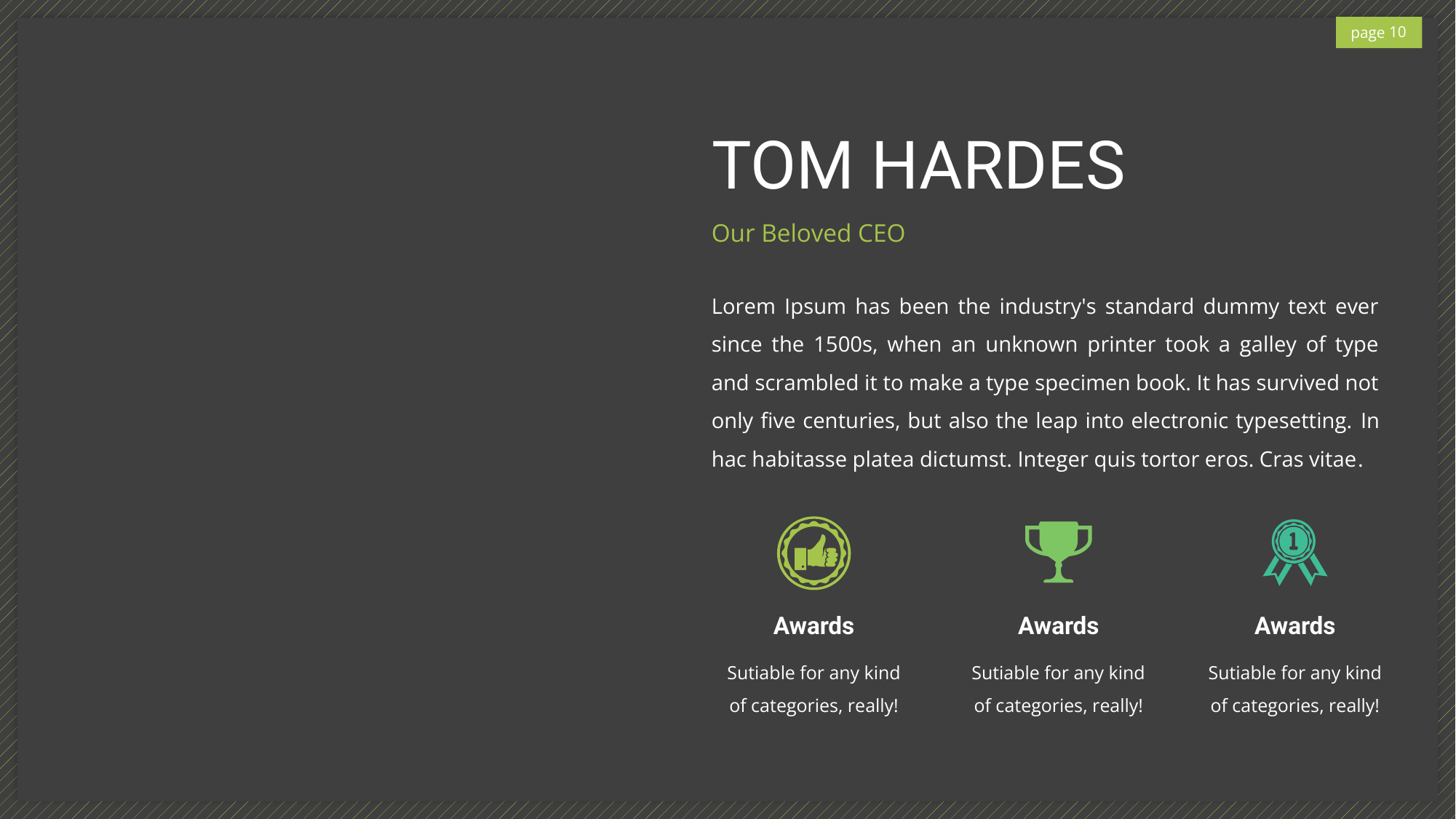

10
TOM HARDES
Our Beloved CEO
Lorem Ipsum has been the industry's standard dummy text ever since the 1500s, when an unknown printer took a galley of type and scrambled it to make a type specimen book. It has survived not only five centuries, but also the leap into electronic typesetting. In hac habitasse platea dictumst. Integer quis tortor eros. Cras vitae.

Awards
Awards
Awards
Sutiable for any kind of categories, really!
Sutiable for any kind of categories, really!
Sutiable for any kind of categories, really!